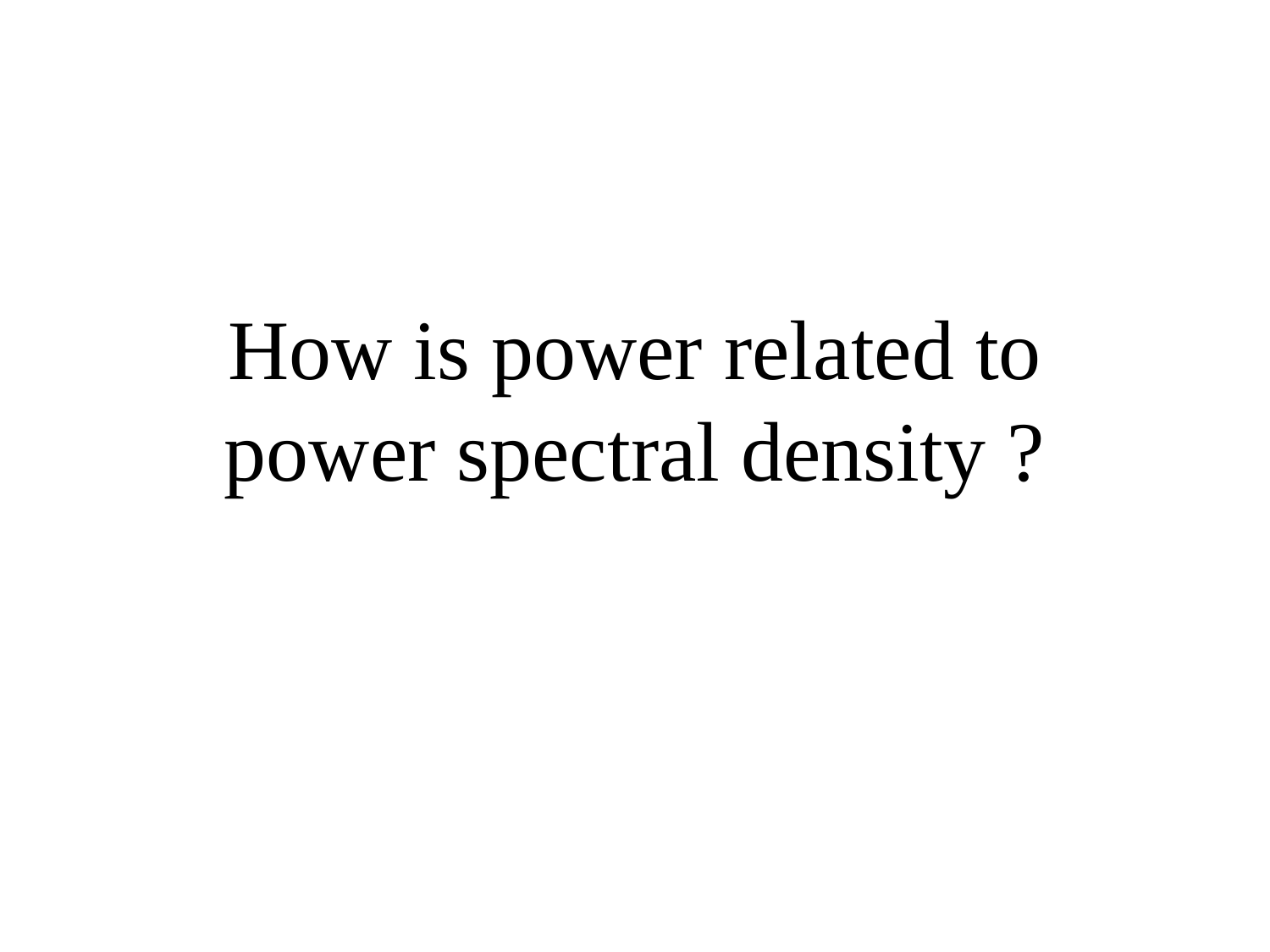

How is power related to
power spectral density ?